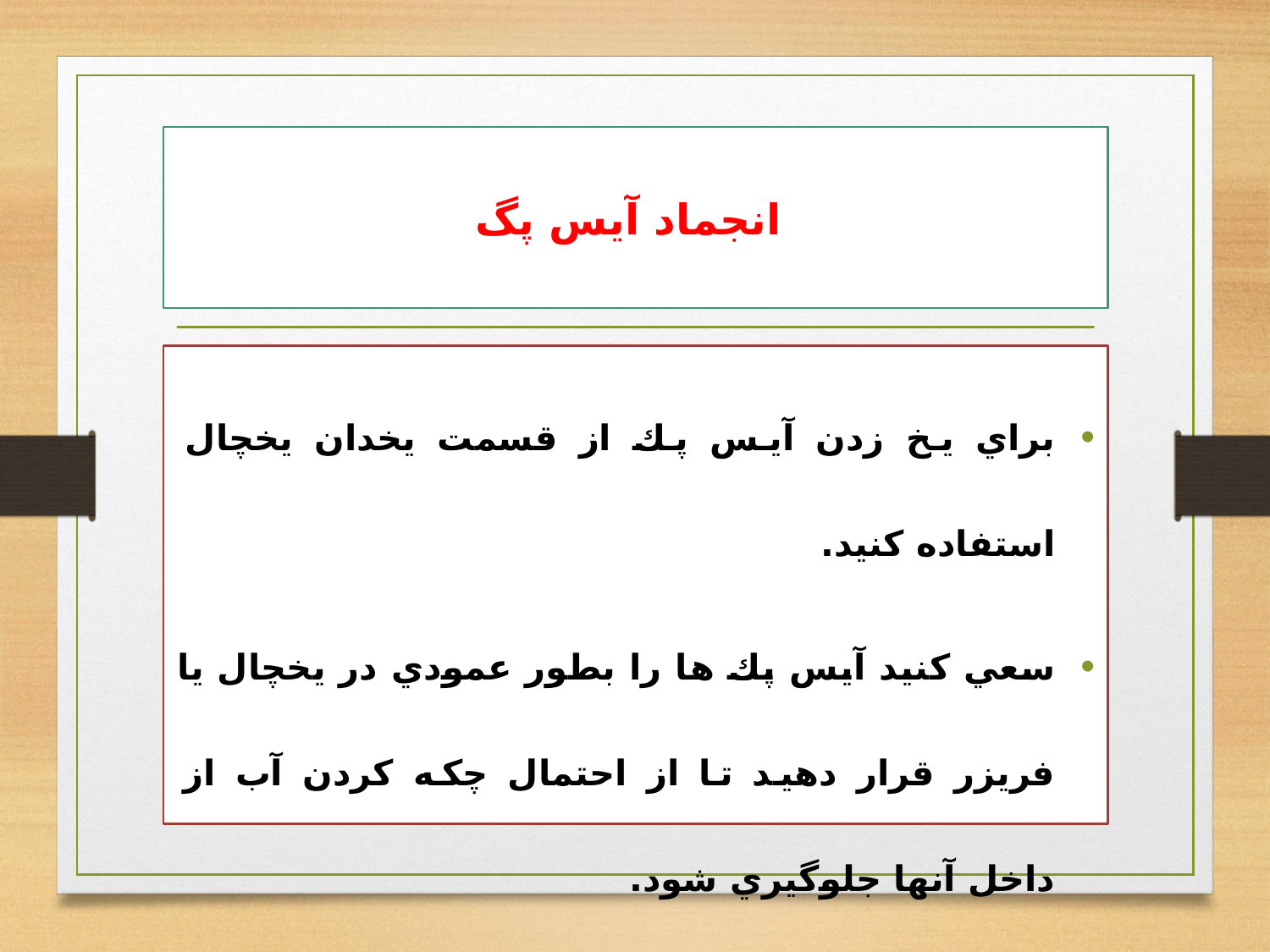

# انجماد آيس پگ
براي يخ زدن آيس پك از قسمت يخدان يخچال استفاده كنيد.
سعي كنيد آيس پك ها را بطور عمودي در يخچال يا فريزر قرار دهيد تا از احتمال چكه كردن آب از داخل آنها جلوگيري شود.